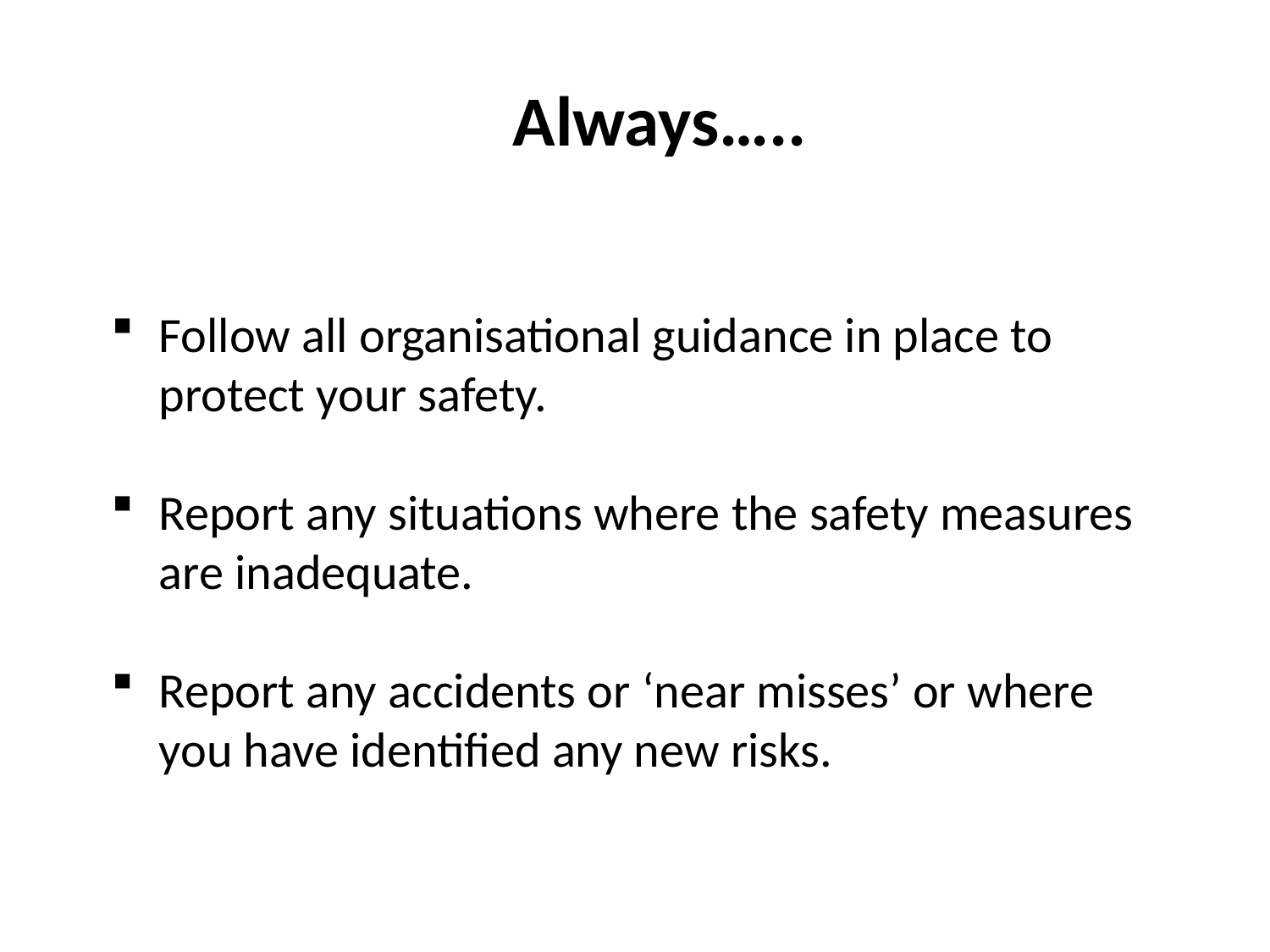

Always…..

Follow all organisational guidance in place to protect your safety.

Report any situations where the safety measures are inadequate.

Report any accidents or ‘near misses’ or where you have identified any new risks.